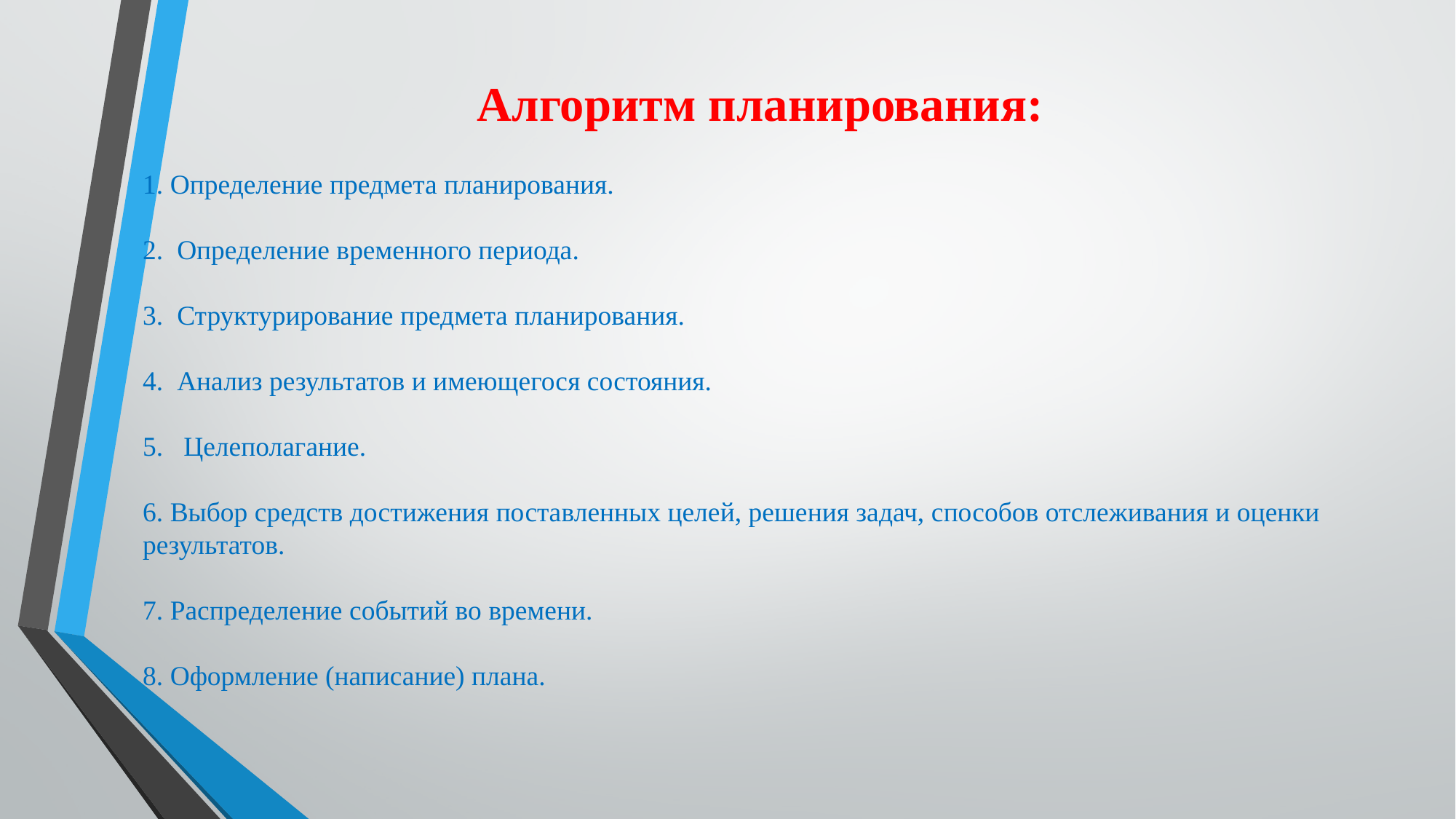

Алгоритм планирования:

1. Определение предмета планирования.

2.  Определение временного периода.

3.  Структурирование предмета планирования.

4.  Анализ результатов и имеющегося состояния.

Целеполагание.

6. Выбор средств достижения поставленных целей, решения задач, способов отслеживания и оценки результатов.

7. Распределение событий во времени.

8. Оформление (написание) плана.